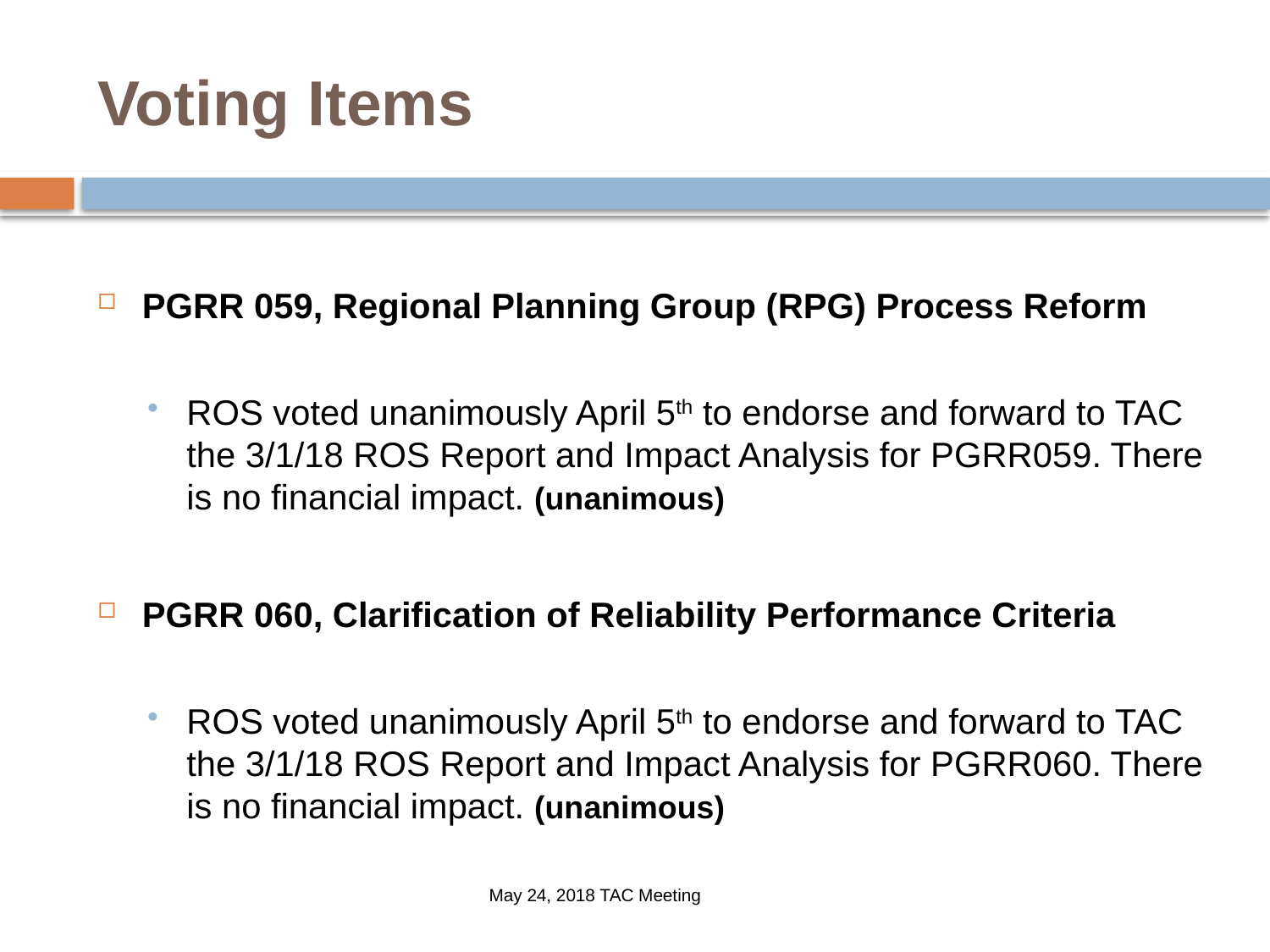

# Voting Items

PGRR 059, Regional Planning Group (RPG) Process Reform

ROS voted unanimously April 5th to endorse and forward to TAC the 3/1/18 ROS Report and Impact Analysis for PGRR059. There is no financial impact. (unanimous)

PGRR 060, Clarification of Reliability Performance Criteria

ROS voted unanimously April 5th to endorse and forward to TAC the 3/1/18 ROS Report and Impact Analysis for PGRR060. There is no financial impact. (unanimous)

May 24, 2018 TAC Meeting